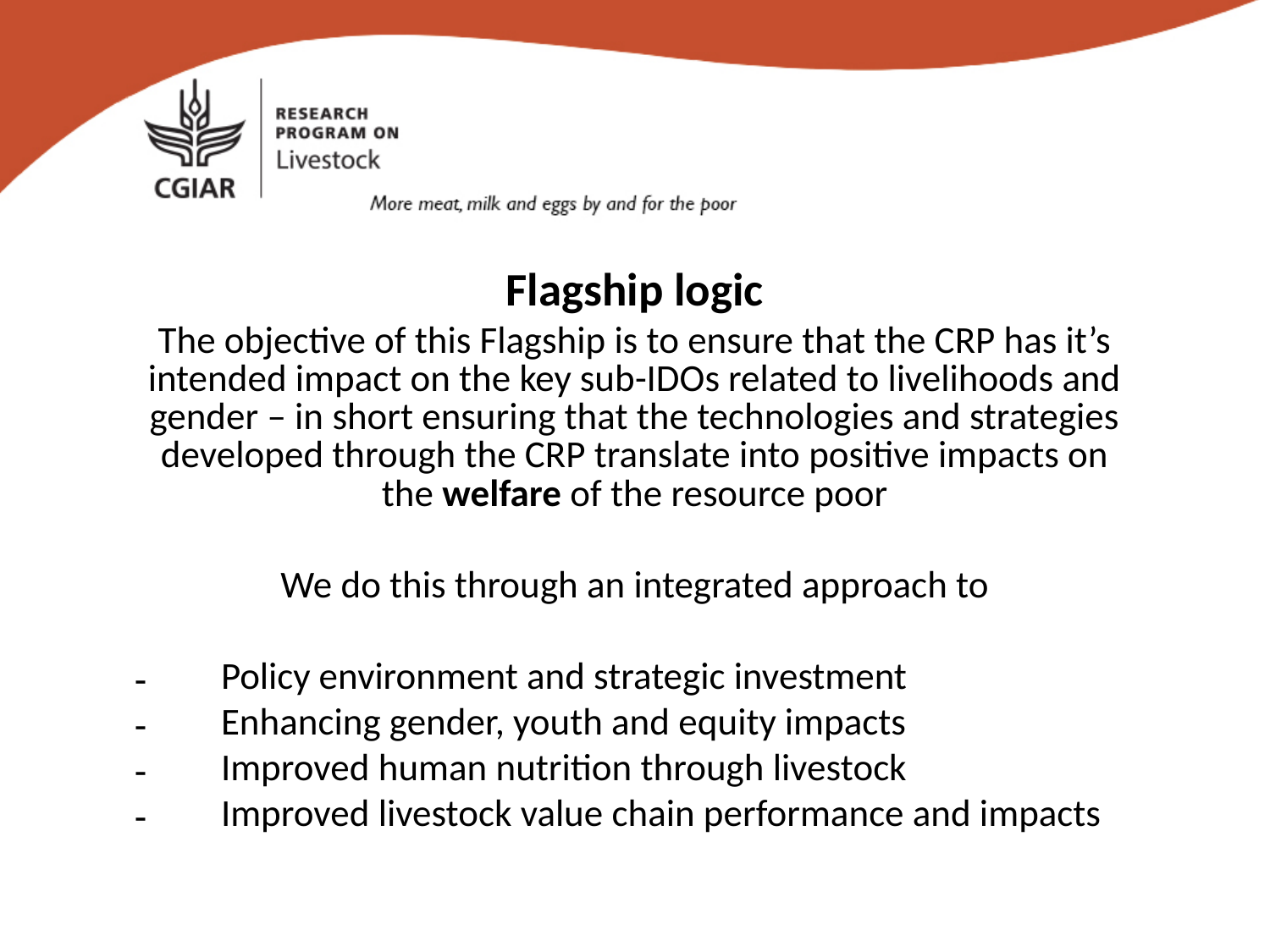

Flagship logic
The objective of this Flagship is to ensure that the CRP has it’s intended impact on the key sub-IDOs related to livelihoods and gender – in short ensuring that the technologies and strategies developed through the CRP translate into positive impacts on the welfare of the resource poor

We do this through an integrated approach to

Policy environment and strategic investment
Enhancing gender, youth and equity impacts
Improved human nutrition through livestock
Improved livestock value chain performance and impacts